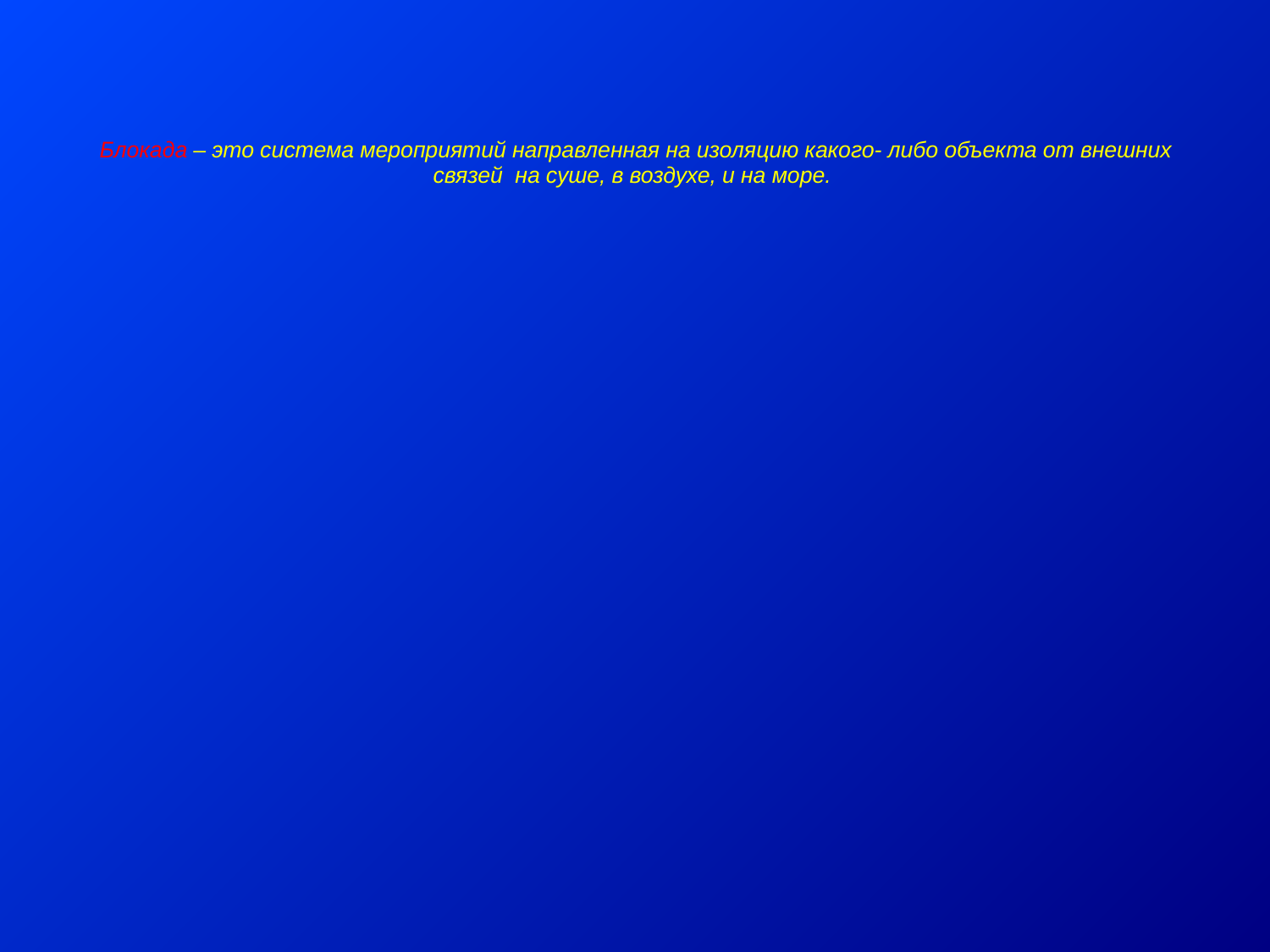

# Блокада – это система мероприятий направленная на изоляцию какого- либо объекта от внешних связей  на суше, в воздухе, и на море.